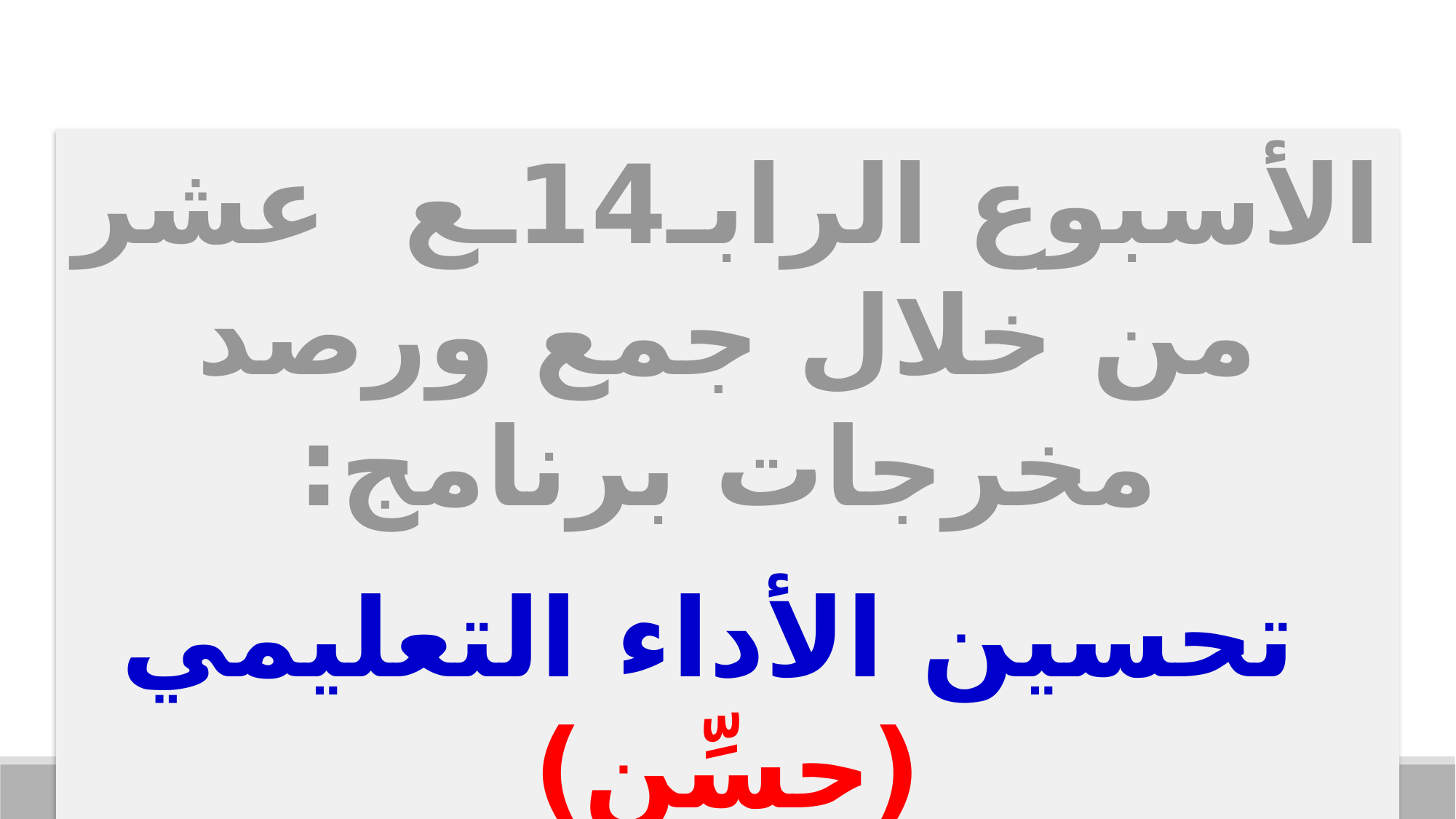

الأسبوع الرابـ14ـع  عشر
من خلال جمع ورصد مخرجات برنامج:

 تحسين الأداء التعليمي (حسِّن)